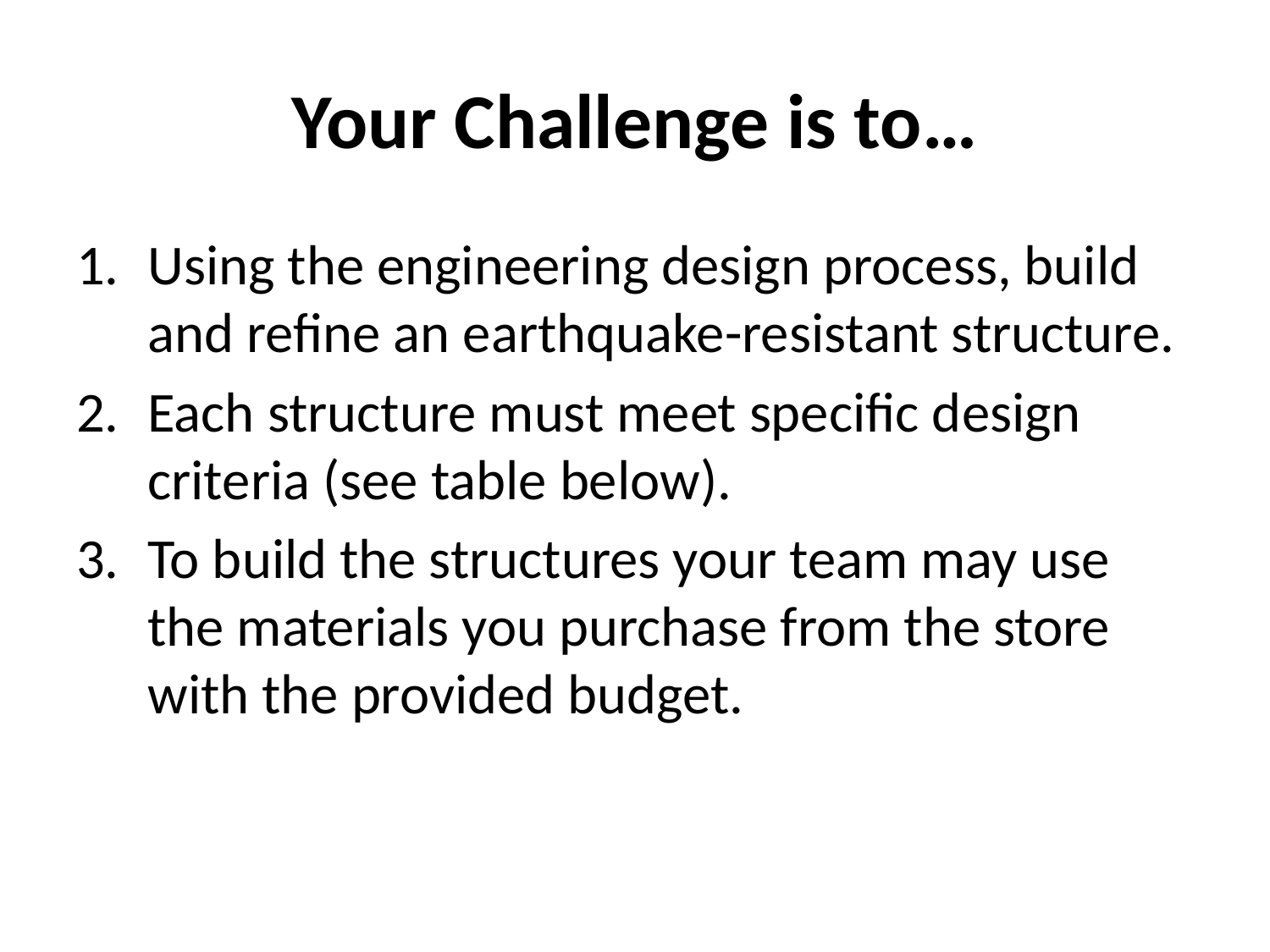

# Your Challenge is to…
Using the engineering design process, build and refine an earthquake-resistant structure.
Each structure must meet specific design criteria (see table below).
To build the structures your team may use the materials you purchase from the store with the provided budget.